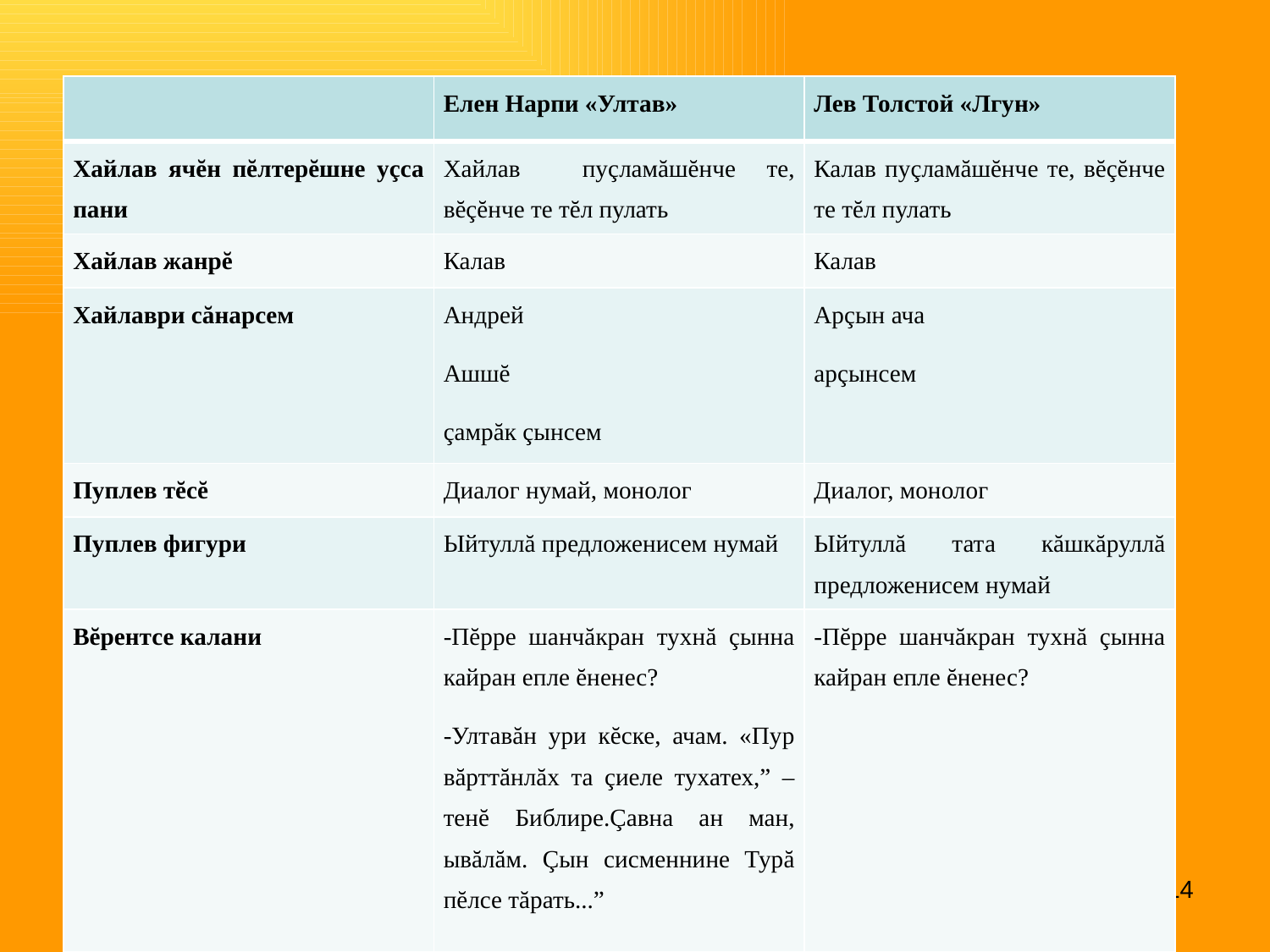

#
|  | Елен Нарпи «Ултав» | Лев Толстой «Лгун» |
| --- | --- | --- |
| Хайлав ячĕн пĕлтерĕшне уçса пани | Хайлав пуçламăшĕнче те, вĕçĕнче те тĕл пулать | Калав пуçламăшĕнче те, вĕçĕнче те тĕл пулать |
| Хайлав жанрĕ | Калав | Калав |
| Хайлаври сăнарсем | Андрей Ашшĕ çамрăк çынсем | Арçын ача арçынсем |
| Пуплев тĕсĕ | Диалог нумай, монолог | Диалог, монолог |
| Пуплев фигури | Ыйтуллă предложенисем нумай | Ыйтуллă тата кăшкăруллă предложенисем нумай |
| Вĕрентсе калани | -Пĕрре шанчăкран тухнă çынна кайран епле ĕненес? -Ултавăн ури кĕске, ачам. «Пур вăрттăнлăх та çиеле тухатех,” – тенĕ Библире.Çавна ан ман, ывăлăм. Çын сисменнине Турă пĕлсе тăрать...” | -Пĕрре шанчăкран тухнă çынна кайран епле ĕненес? |
14